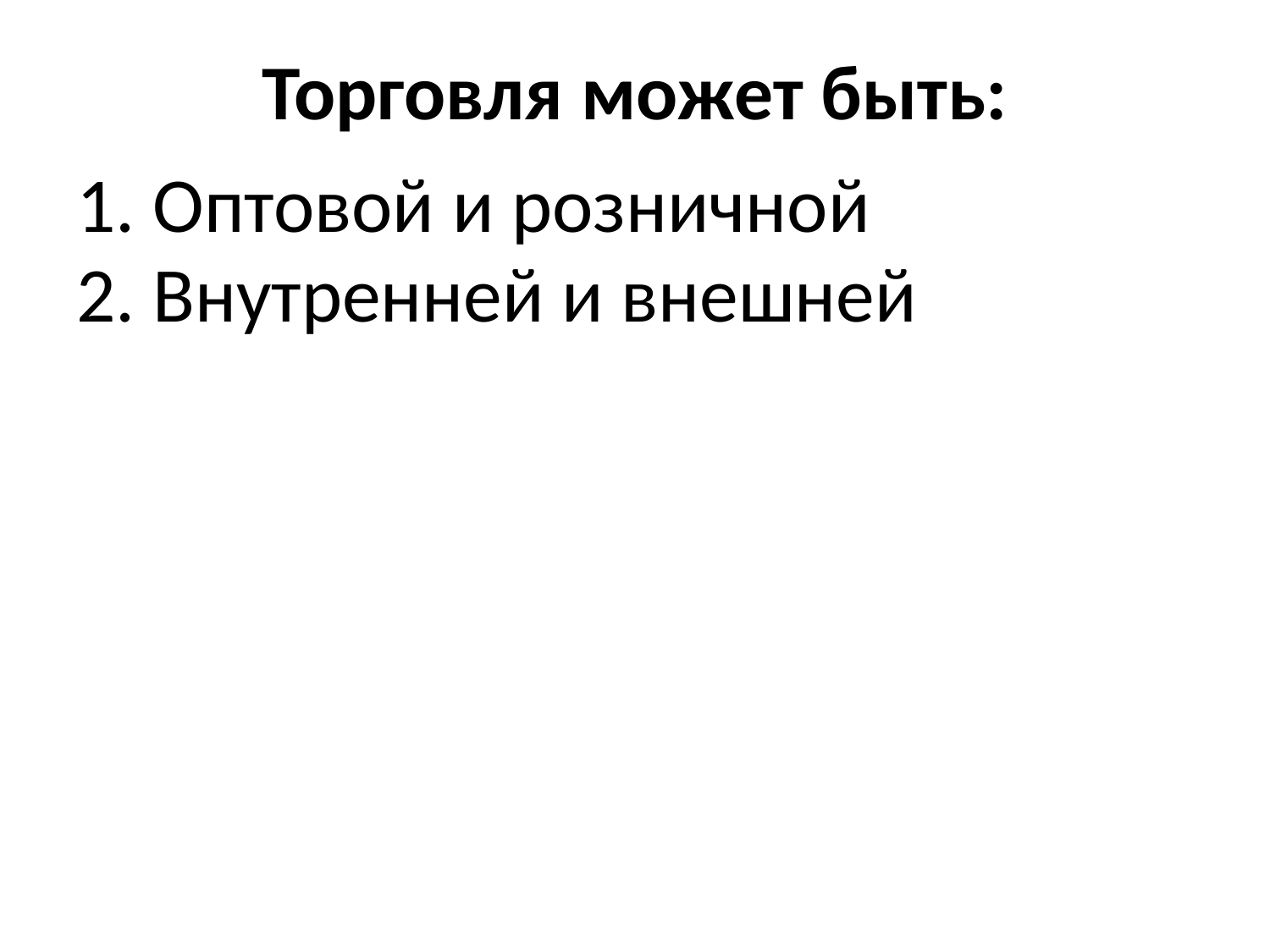

# Торговля может быть:
1. Оптовой и розничной
2. Внутренней и внешней